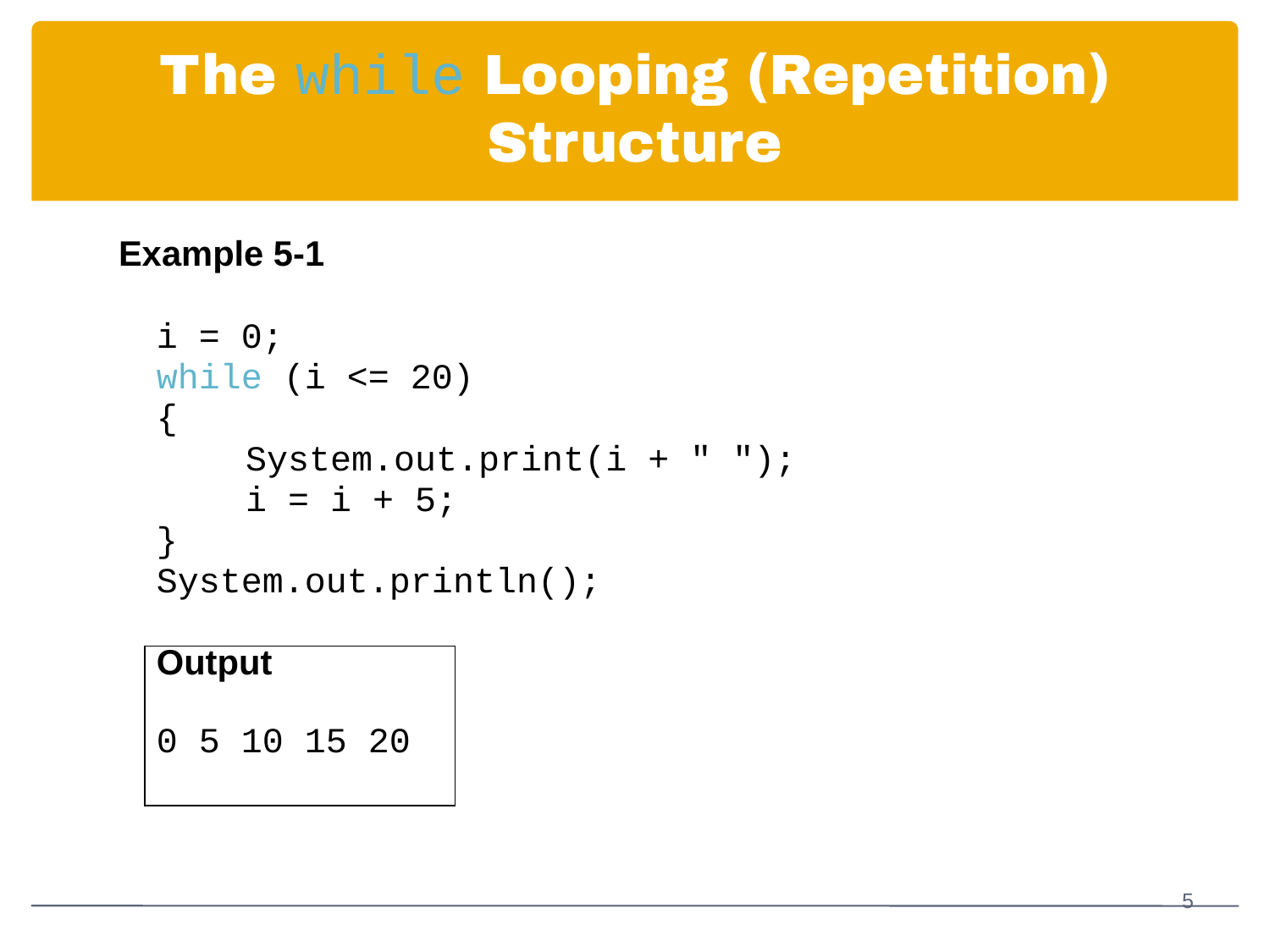

# The while Looping (Repetition) Structure
Example 5-1

	i = 0;
	while (i <= 20)
	{
      System.out.print(i + " ");
      i = i + 5;
	}
	System.out.println();

	Output

	0 5 10 15 20

5